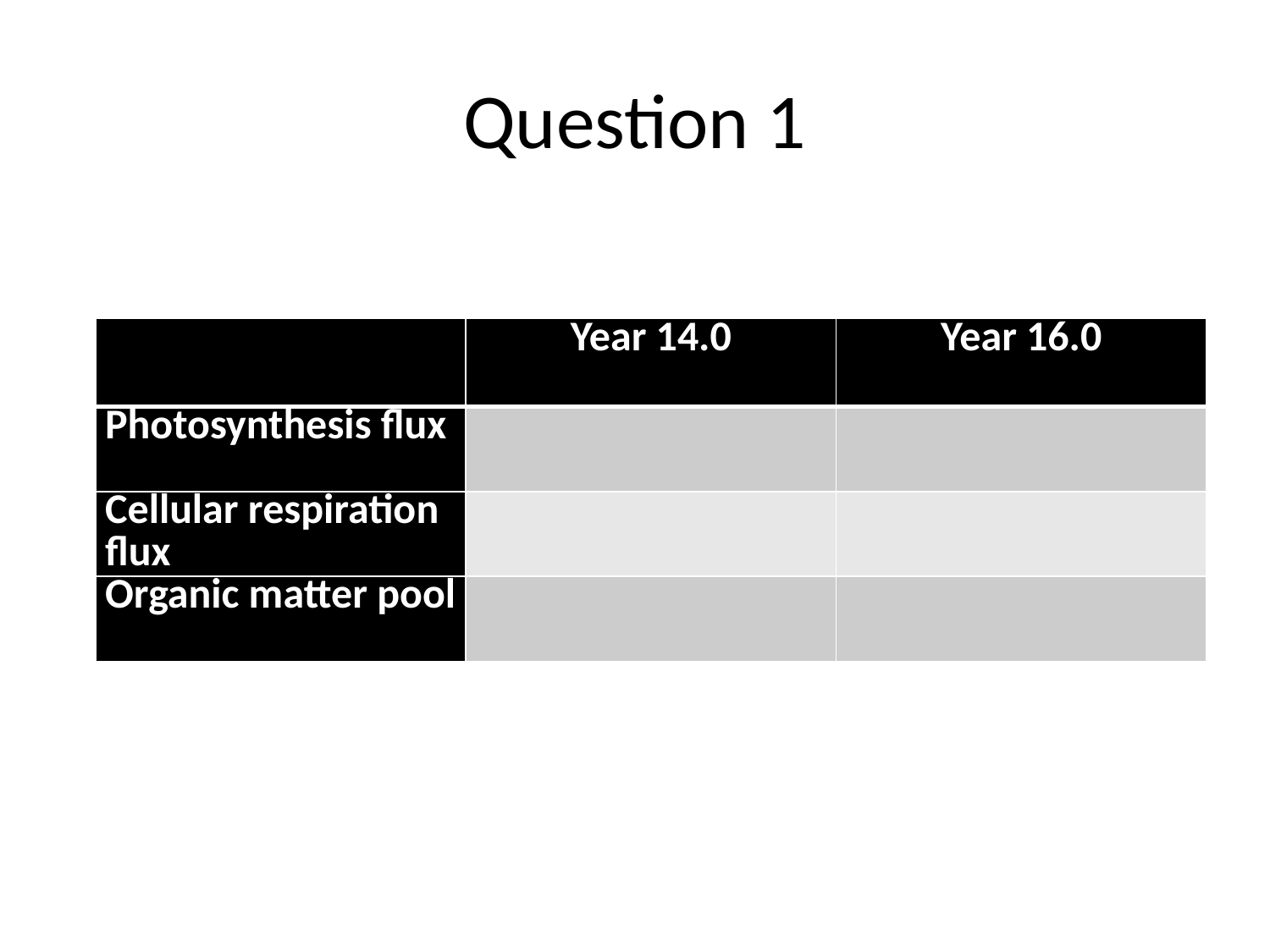

# Question 1
|  | Year 14.0 | Year 16.0 |
| --- | --- | --- |
| Photosynthesis flux |  |  |
| Cellular respiration flux |  |  |
| Organic matter pool |  |  |